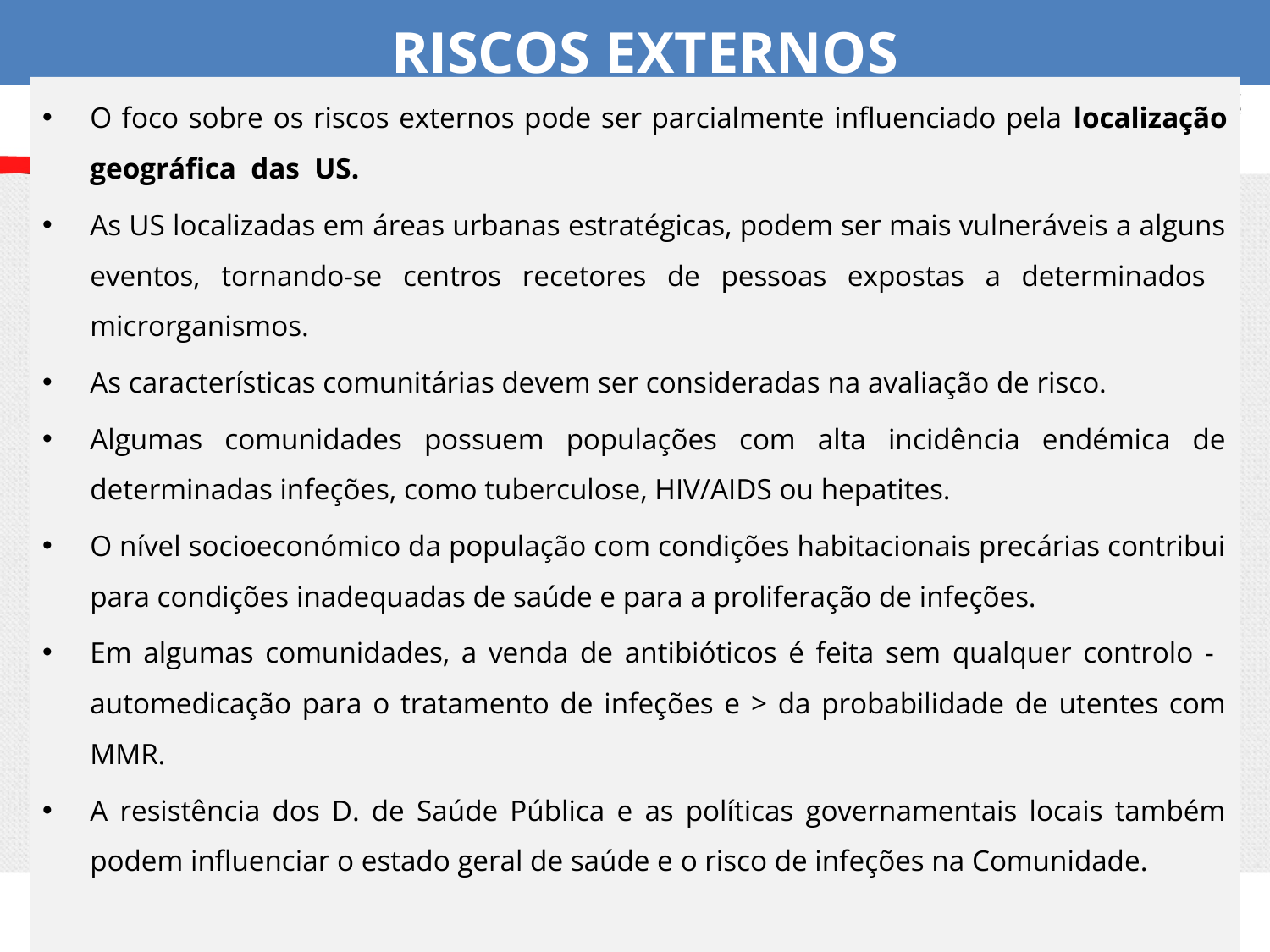

# RISCOS EXTERNOS
O foco sobre os riscos externos pode ser parcialmente influenciado pela localização geográfica  das  US.
As US localizadas em áreas urbanas estratégicas, podem ser mais vulneráveis a alguns eventos, tornando-se centros recetores de pessoas expostas a determinados  microrganismos.
As características comunitárias devem ser consideradas na avaliação de risco.
Algumas comunidades possuem populações com alta incidência endémica de determinadas infeções, como tuberculose, HIV/AIDS ou hepatites.
O nível socioeconómico da população com condições habitacionais precárias contribui para condições inadequadas de saúde e para a proliferação de infeções.
Em algumas comunidades, a venda de antibióticos é feita sem qualquer controlo -  automedicação para o tratamento de infeções e > da probabilidade de utentes com MMR.
A resistência dos D. de Saúde Pública e as políticas governamentais locais também podem influenciar o estado geral de saúde e o risco de infeções na Comunidade.